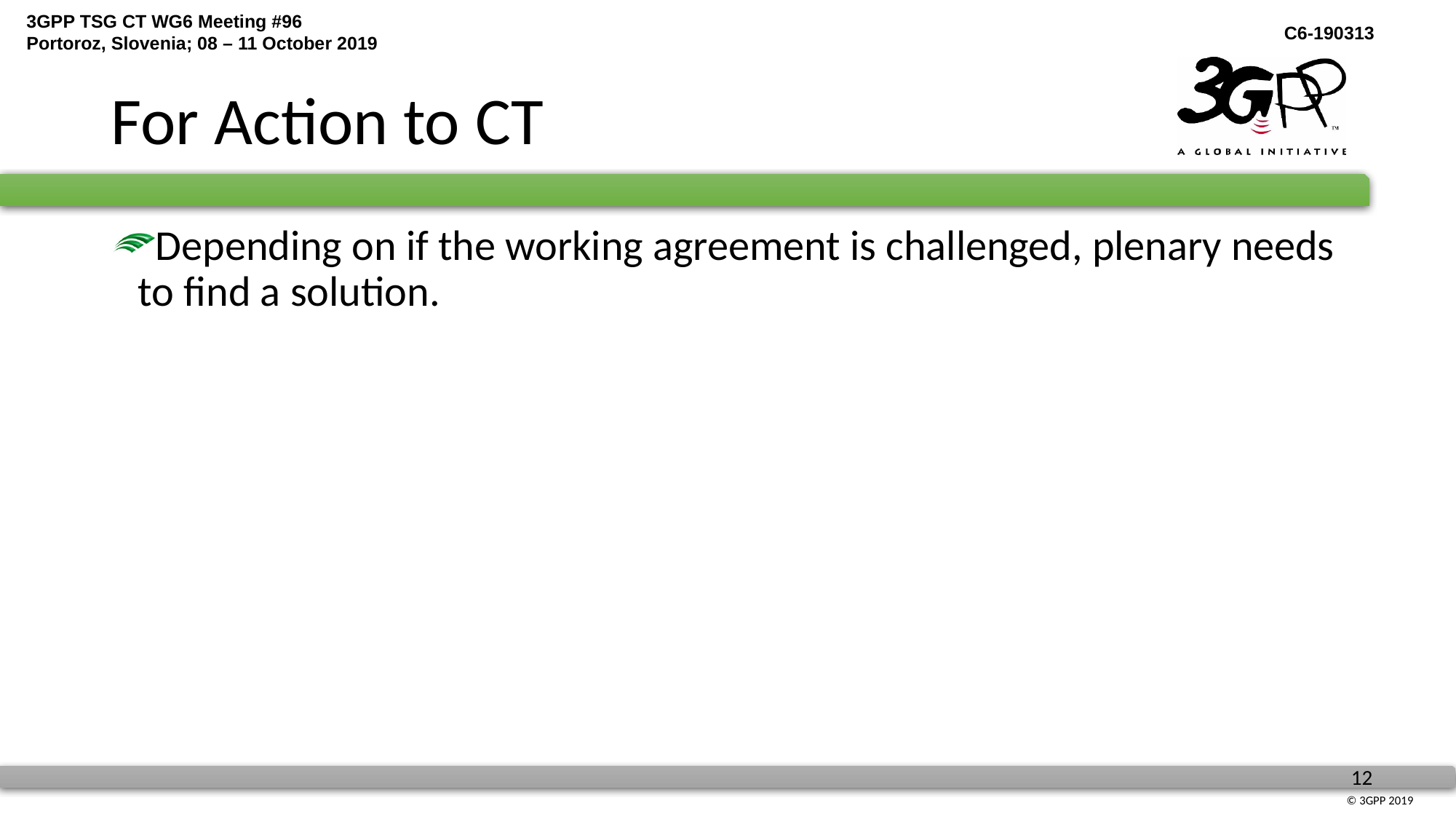

# For Action to CT
Depending on if the working agreement is challenged, plenary needs to find a solution.